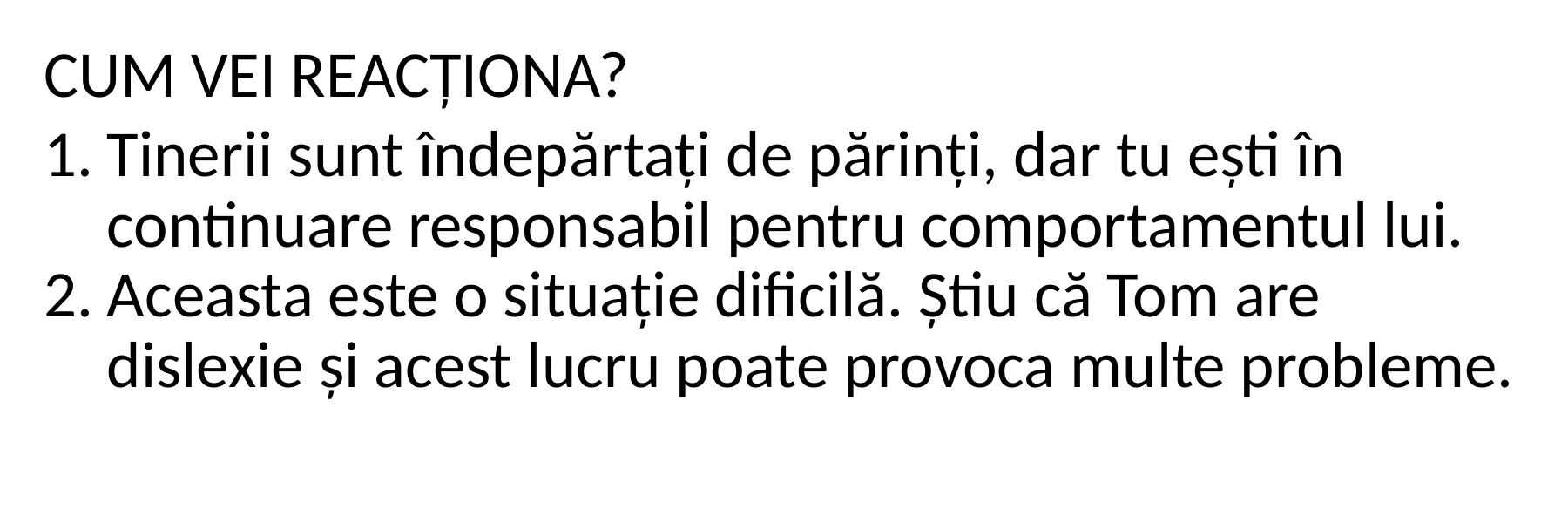

CUM VEI REACȚIONA?
Tinerii sunt îndepărtați de părinți, dar tu ești în continuare responsabil pentru comportamentul lui.
Aceasta este o situație dificilă. Știu că Tom are dislexie și acest lucru poate provoca multe probleme.